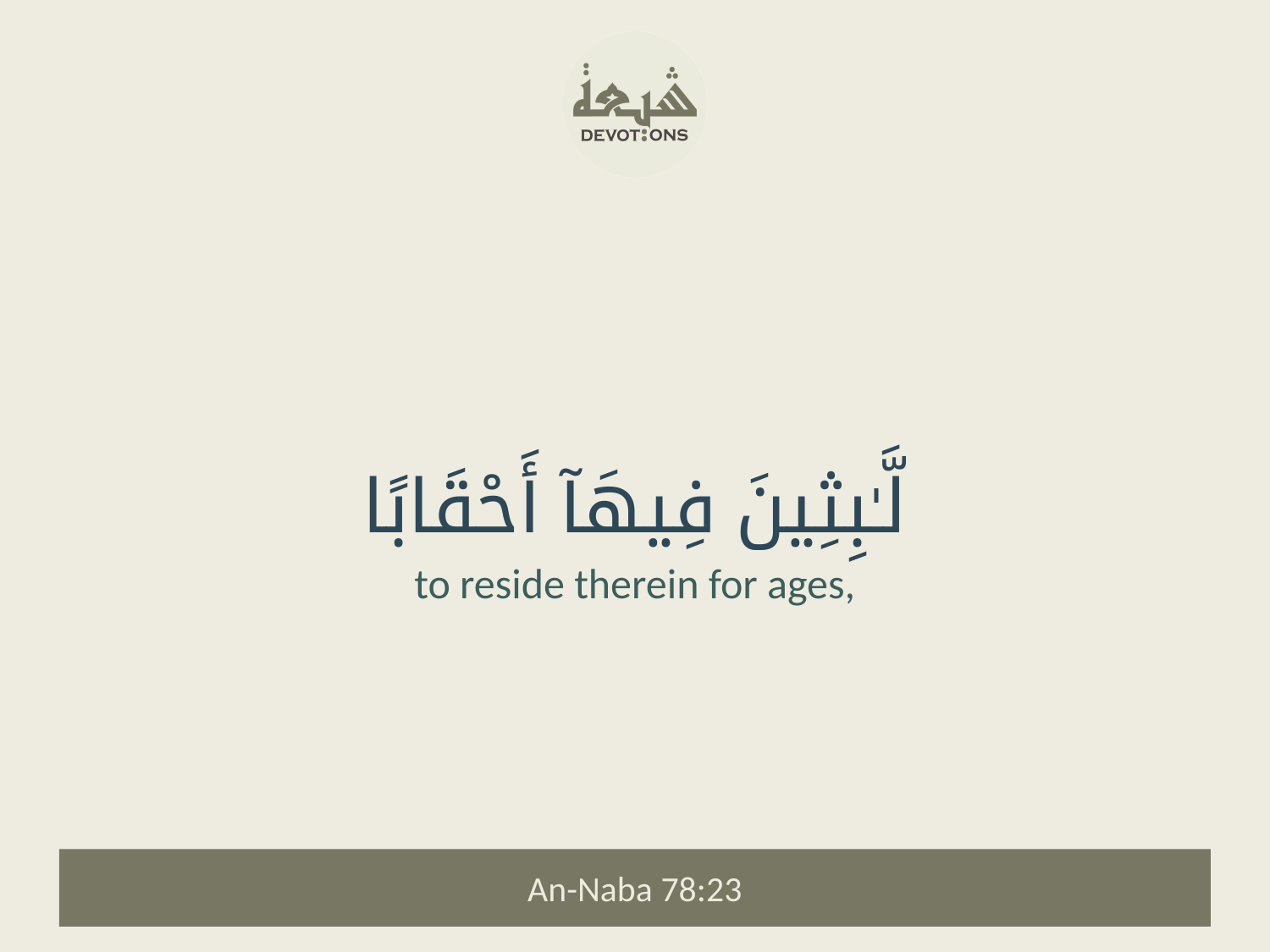

لَّـٰبِثِينَ فِيهَآ أَحْقَابًا
to reside therein for ages,
An-Naba 78:23